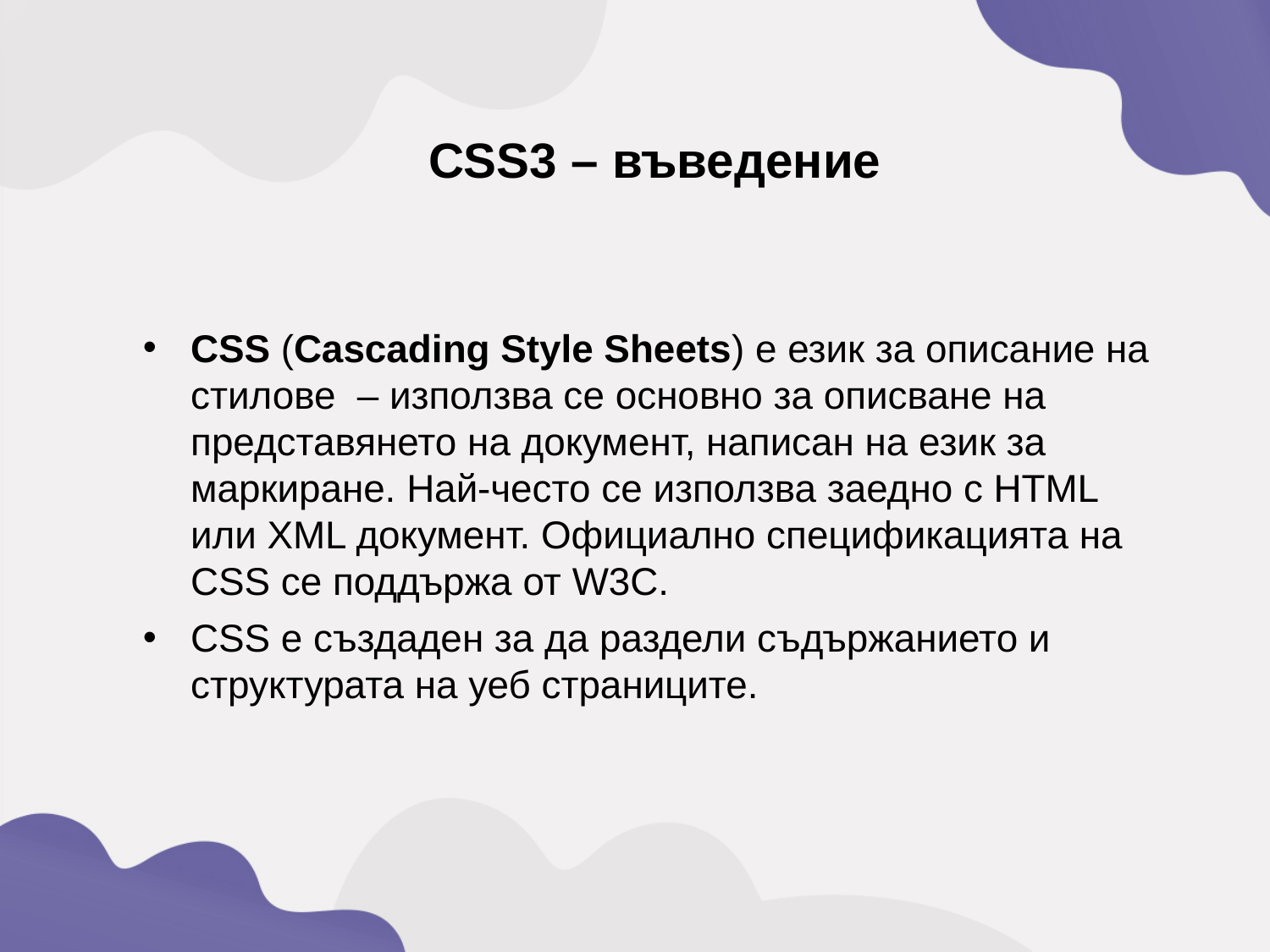

CSS3 – въведение
CSS (Cascading Style Sheets) е език за описание на стилове  – използва се основно за описване на представянето на документ, написан на език за маркиране. Най-често се използва заедно с HTML или XML документ. Официално спецификацията на CSS се поддържа от W3C.
CSS е създаден за да раздели съдържанието и структурата на уеб страниците.